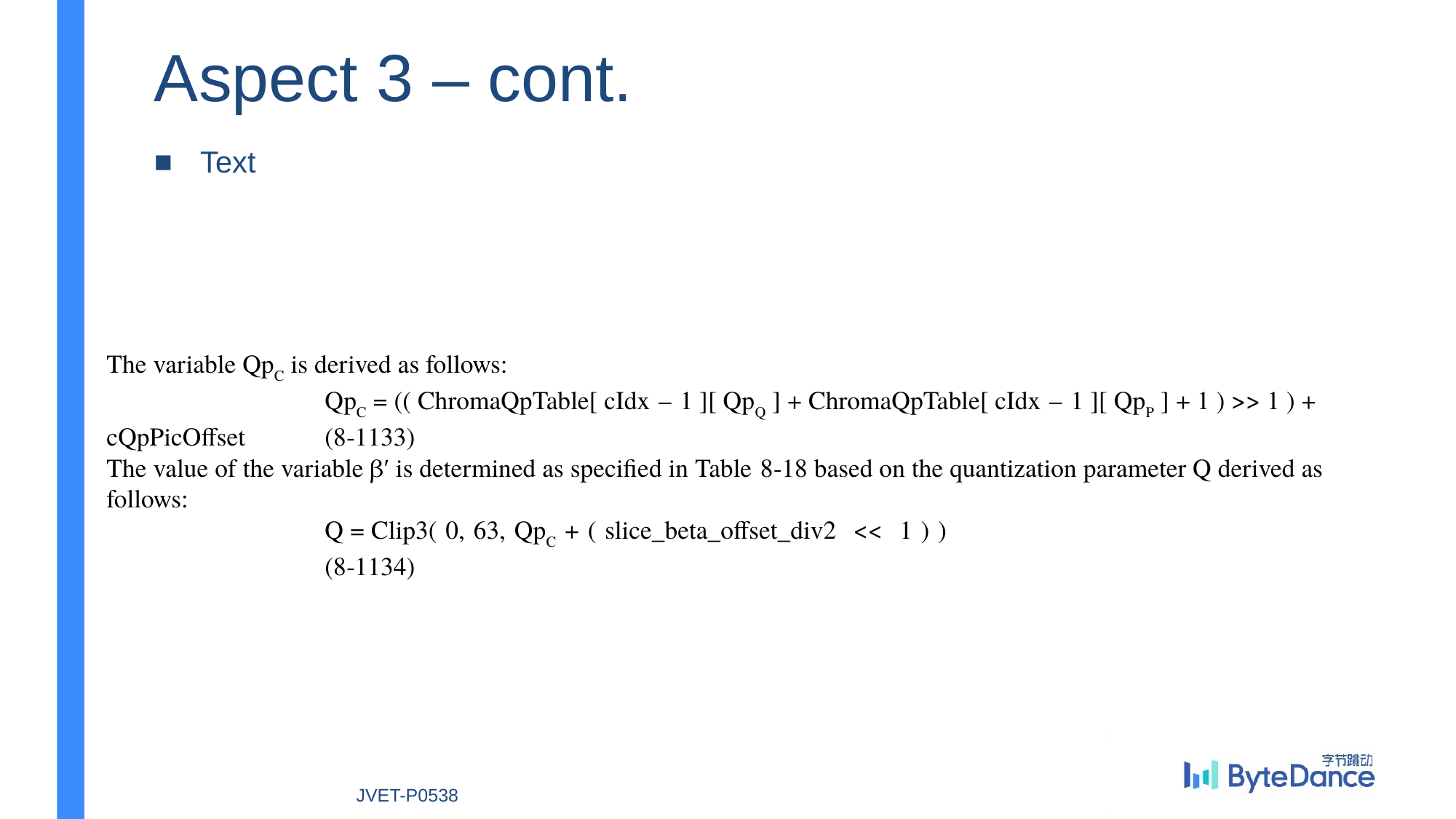

# Aspect 3 – cont.
Text
The variable QpC is derived as follows:
		QpC = (( ChromaQpTable[ cIdx – 1 ][ QpQ ] + ChromaQpTable[ cIdx – 1 ][ QpP ] + 1 ) >> 1 ) + cQpPicOffset	(8‑1133)
The value of the variable β′ is determined as specified in Table 8‑18 based on the quantization parameter Q derived as follows:
		Q = Clip3( 0, 63, QpC + ( slice_beta_offset_div2  <<  1 ) )						(8‑1134)
JVET-P0538